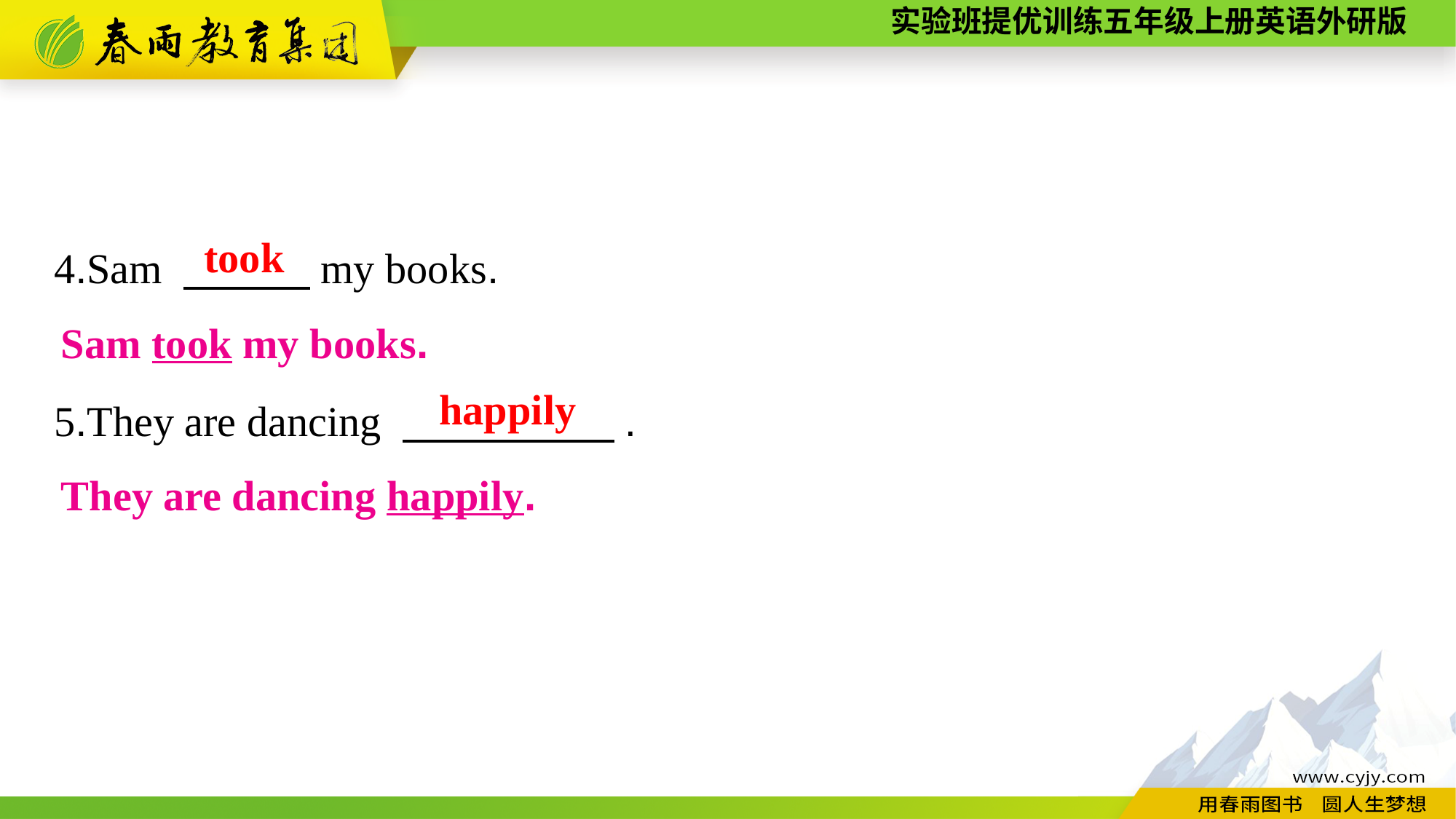

4.Sam 　　　my books.

5.They are dancing 　　　　　.
took
Sam took my books.
happily
They are dancing happily.